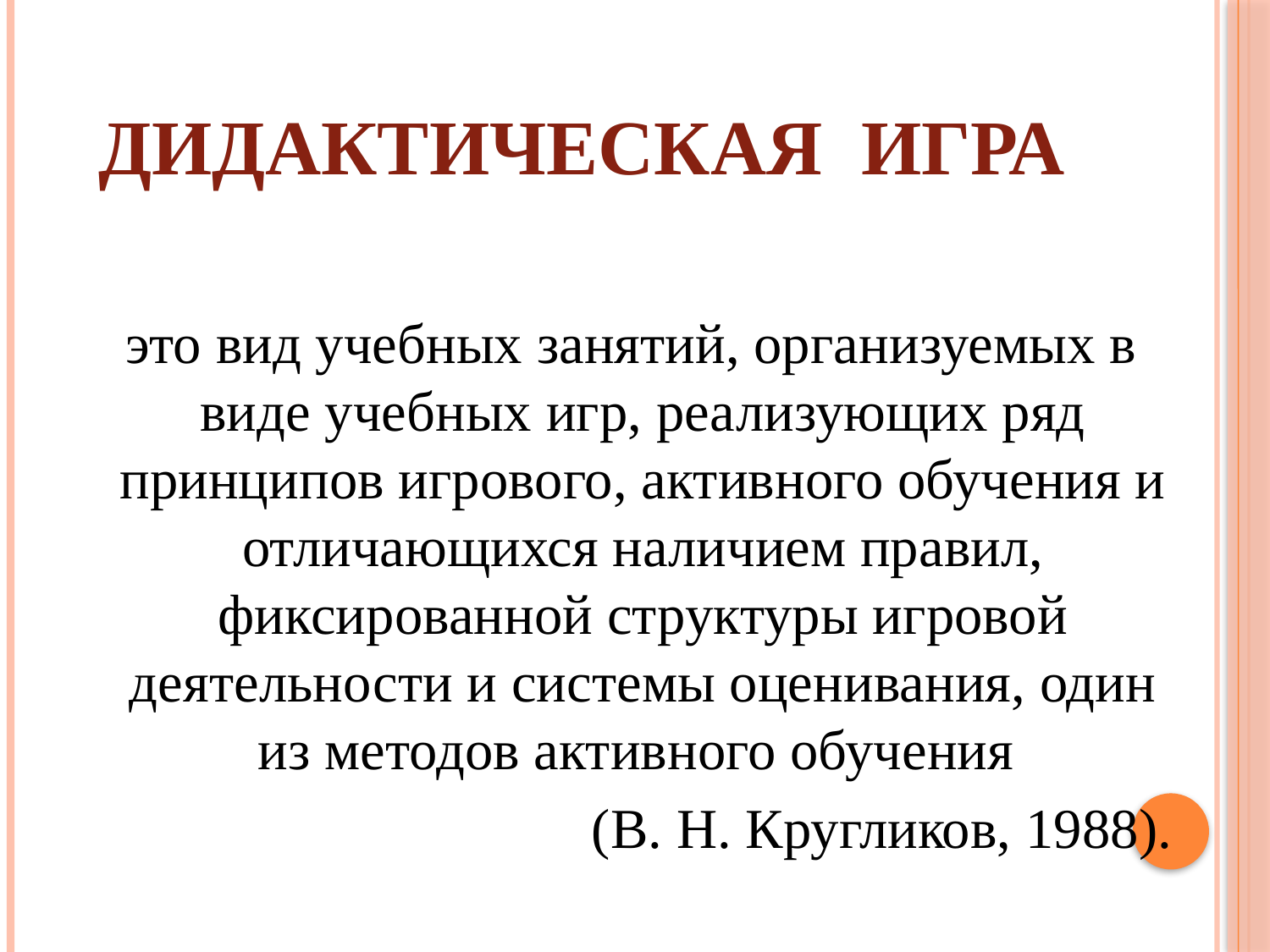

# Дидактическая  игра

 это вид учебных занятий, организуемых в виде учебных игр, реализующих ряд принципов игрового, активного обучения и отличающихся наличием правил, фиксированной структуры игровой деятельности и системы оценивания, один из методов активного обучения
(В. Н. Кругликов, 1988).